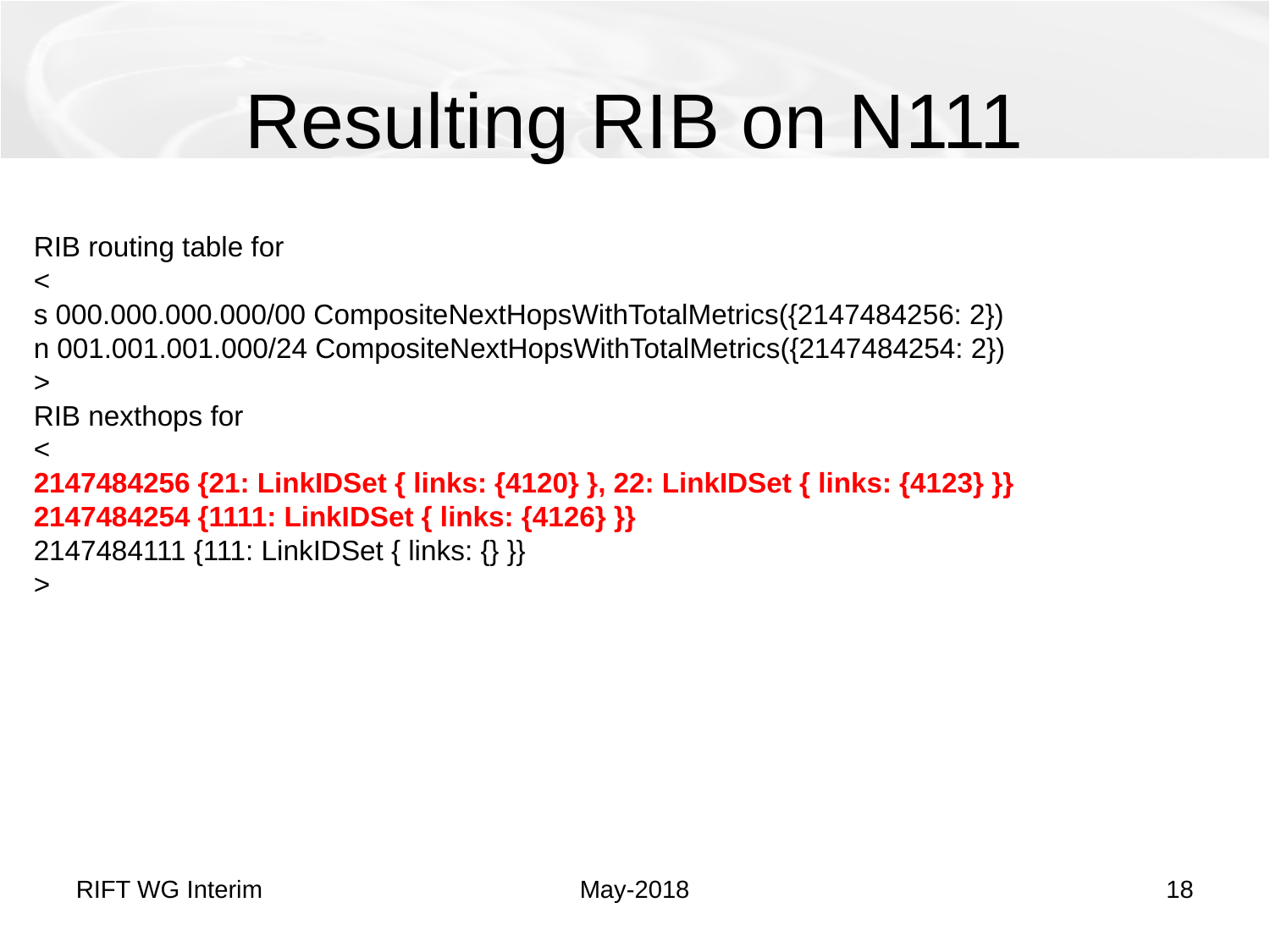

# Resulting RIB on N111
RIB routing table for node_111
<
s 000.000.000.000/00 CompositeNextHopsWithTotalMetrics({2147484256: 2})
n 001.001.001.000/24 CompositeNextHopsWithTotalMetrics({2147484254: 2})
>
RIB nexthops for node_111
<
2147484256 {21: LinkIDSet { links: {4120} }, 22: LinkIDSet { links: {4123} }}
2147484254 {1111: LinkIDSet { links: {4126} }}
2147484111 {111: LinkIDSet { links: {} }}
>
RIFT WG Interim
May-2018
18